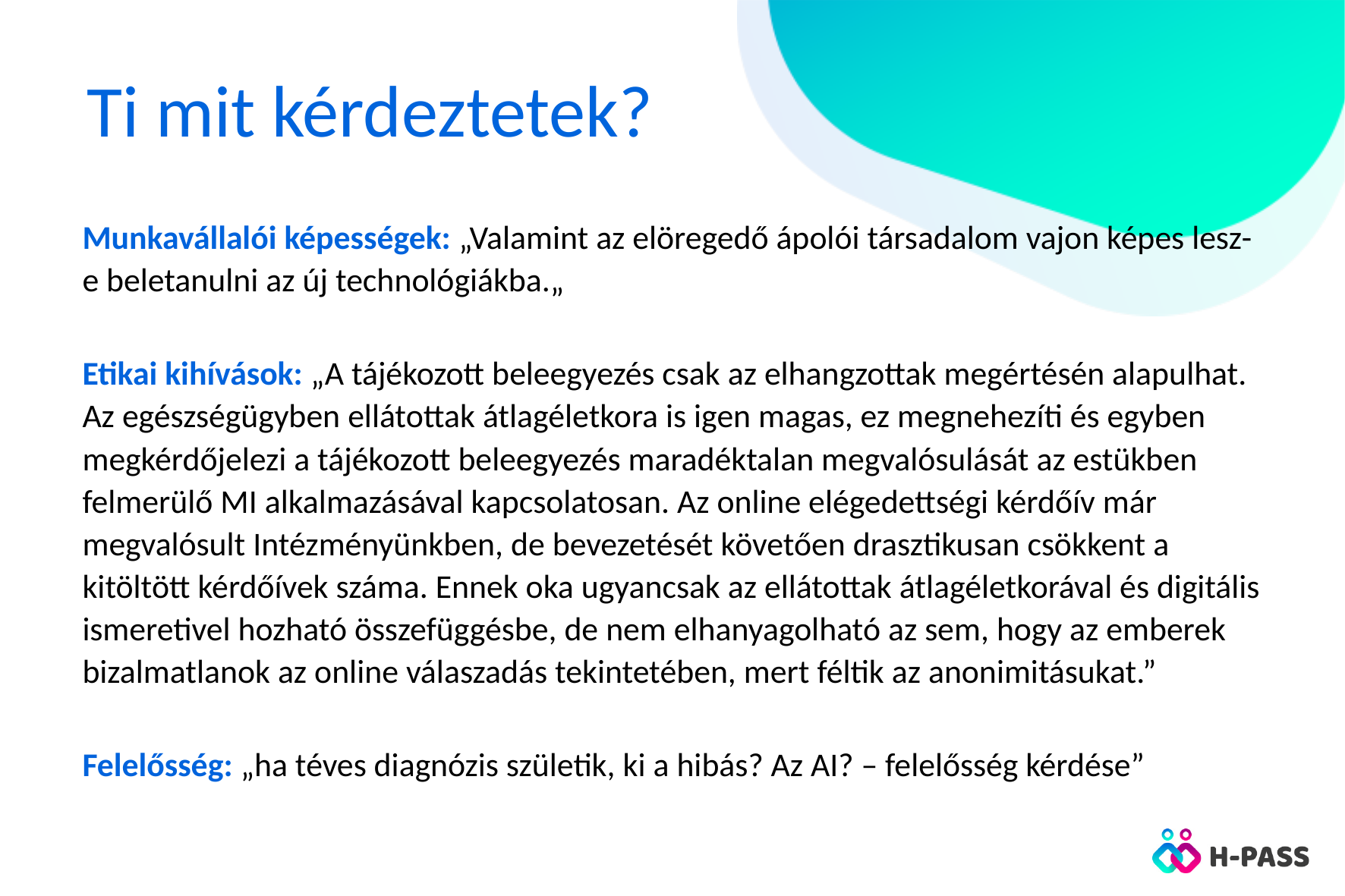

# Ti mit kérdeztetek?
Munkavállalói képességek: „Valamint az elöregedő ápolói társadalom vajon képes lesz-e beletanulni az új technológiákba.„
Etikai kihívások: „A tájékozott beleegyezés csak az elhangzottak megértésén alapulhat. Az egészségügyben ellátottak átlagéletkora is igen magas, ez megnehezíti és egyben megkérdőjelezi a tájékozott beleegyezés maradéktalan megvalósulását az estükben felmerülő MI alkalmazásával kapcsolatosan. Az online elégedettségi kérdőív már megvalósult Intézményünkben, de bevezetését követően drasztikusan csökkent a kitöltött kérdőívek száma. Ennek oka ugyancsak az ellátottak átlagéletkorával és digitális ismeretivel hozható összefüggésbe, de nem elhanyagolható az sem, hogy az emberek bizalmatlanok az online válaszadás tekintetében, mert féltik az anonimitásukat.”
Felelősség: „ha téves diagnózis születik, ki a hibás? Az AI? – felelősség kérdése”